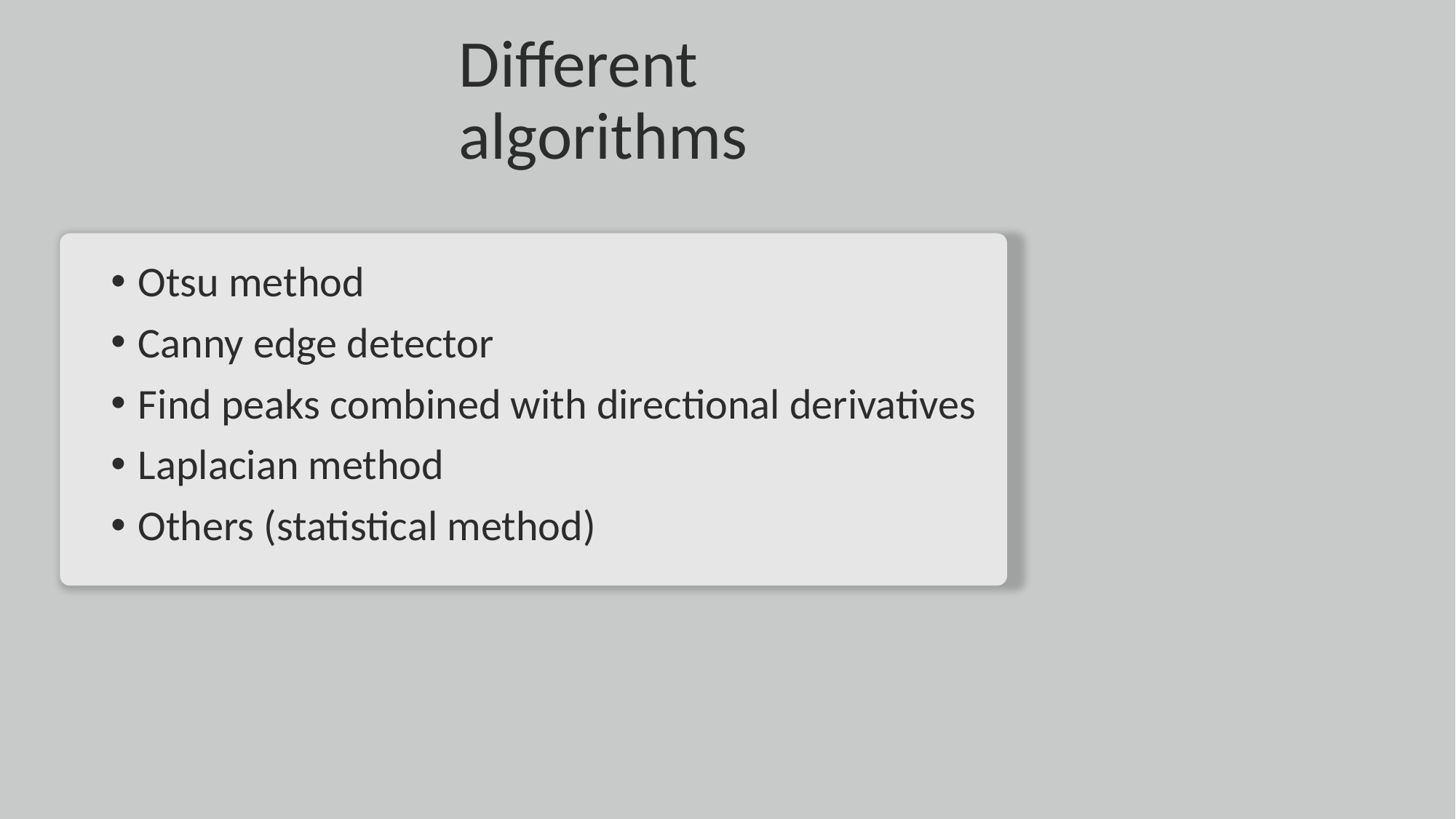

# Different algorithms

Otsu method
Canny edge detector
Find peaks combined with directional derivatives
Laplacian method
Others (statistical method)